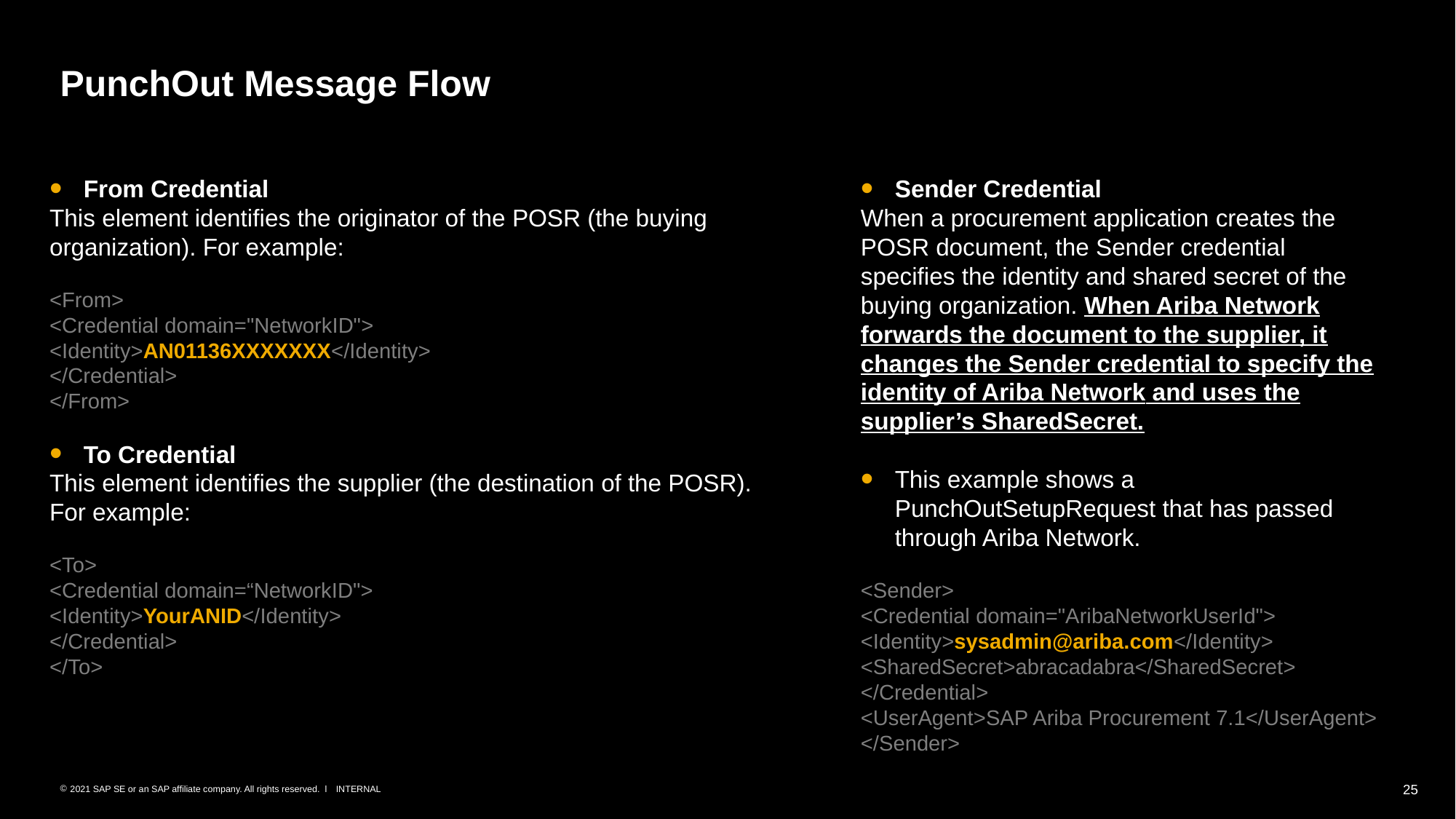

# PunchOut Message Flow
From Credential
This element identifies the originator of the POSR (the buying organization). For example:

<From>
<Credential domain="NetworkID">
<Identity>AN01136XXXXXXX</Identity>
</Credential>
</From>

To Credential
This element identifies the supplier (the destination of the POSR). For example:

<To>
<Credential domain=“NetworkID">
<Identity>YourANID</Identity>
</Credential>
</To>

Sender Credential
When a procurement application creates the POSR document, the Sender credential specifies the identity and shared secret of the buying organization. When Ariba Network forwards the document to the supplier, it changes the Sender credential to specify the identity of Ariba Network and uses the supplier’s SharedSecret.

This example shows a PunchOutSetupRequest that has passed through Ariba Network.

<Sender>
<Credential domain="AribaNetworkUserId">
<Identity>sysadmin@ariba.com</Identity>
<SharedSecret>abracadabra</SharedSecret>
</Credential>
<UserAgent>SAP Ariba Procurement 7.1</UserAgent>
</Sender>